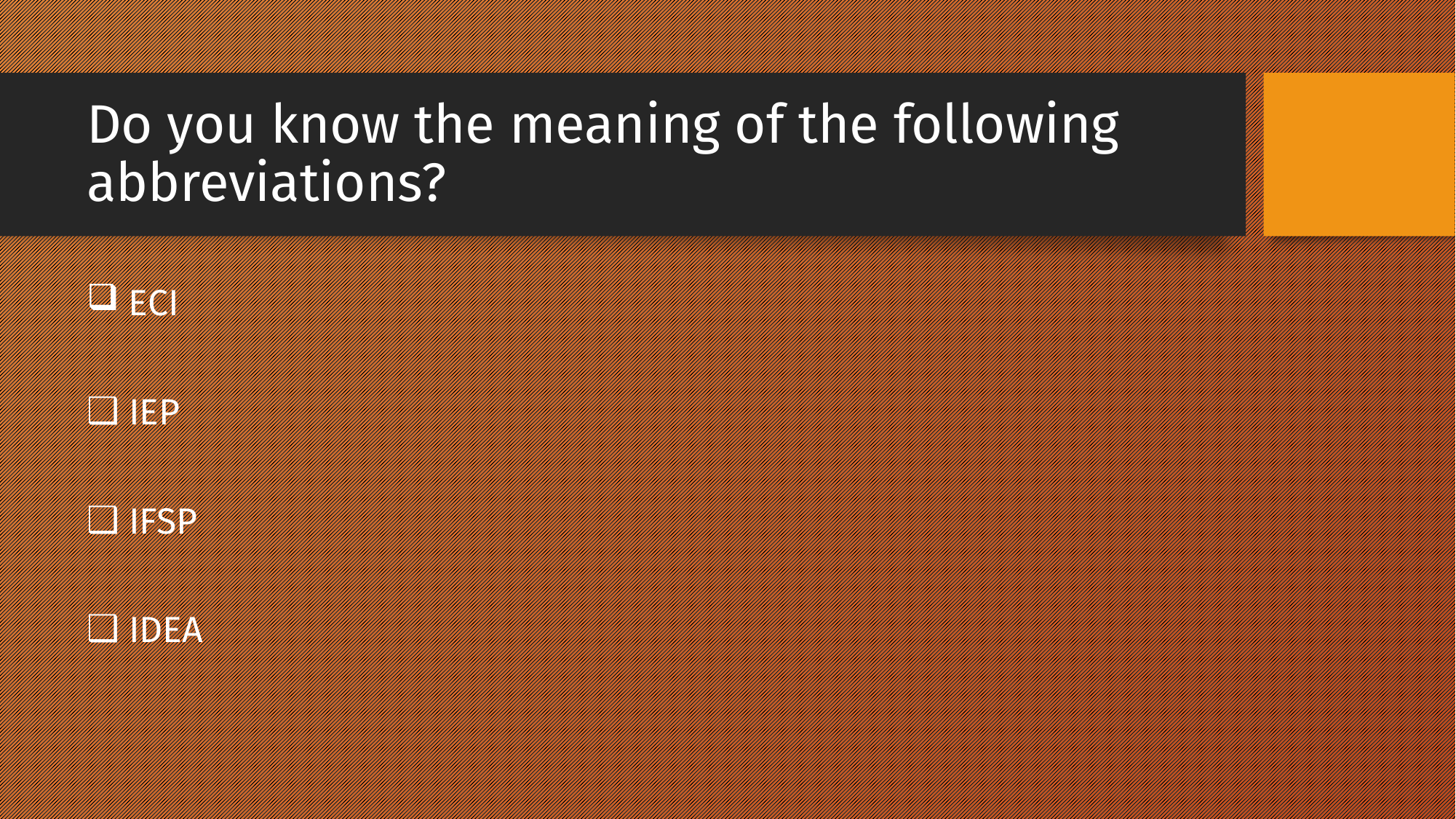

# Do you know the meaning of the following abbreviations?
 ECI

 IEP

 IFSP

 IDEA